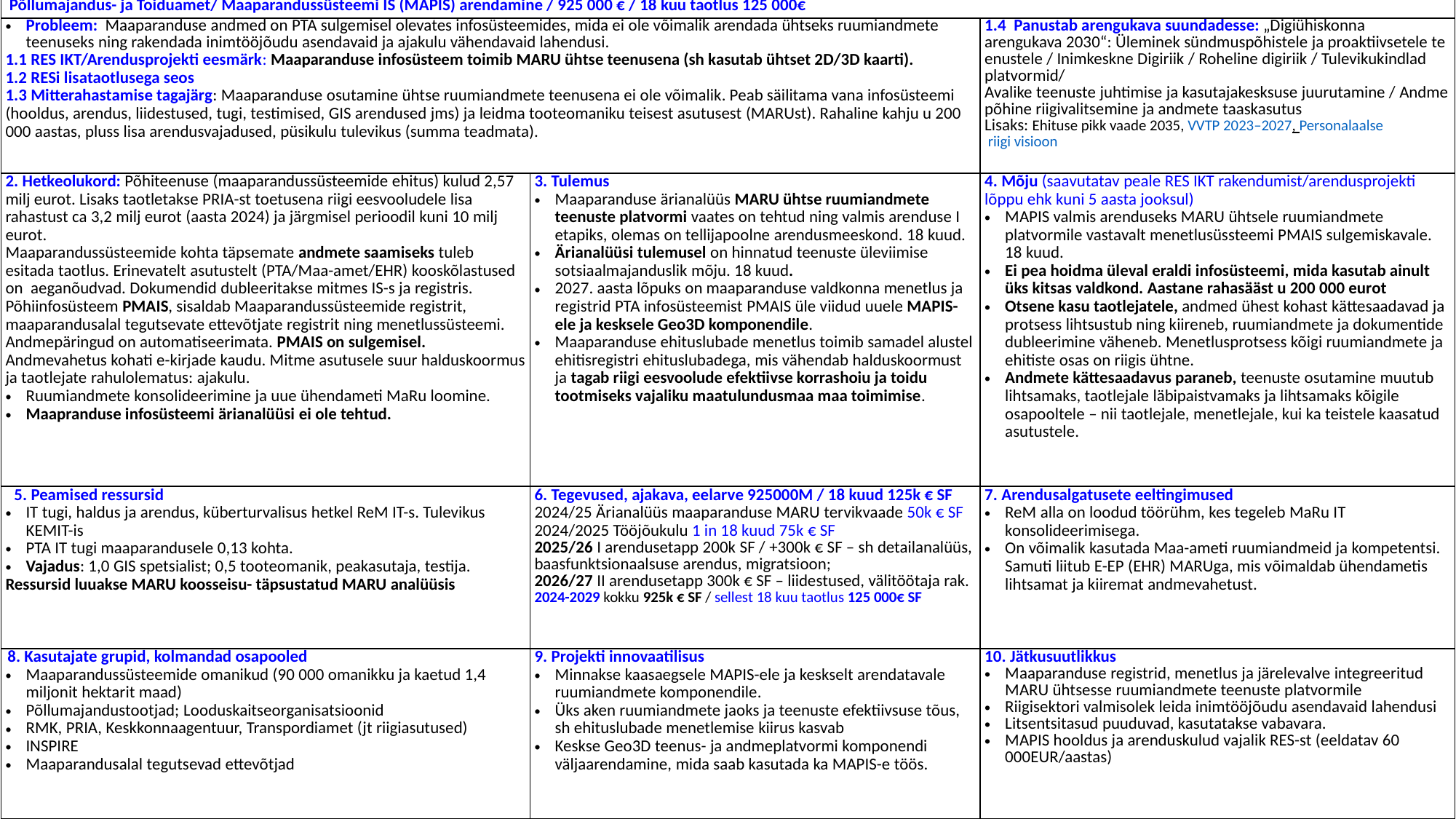

| Põllumajandus- ja Toiduamet/ Maaparandussüsteemi IS (MAPIS) arendamine / 925 000 € / 18 kuu taotlus 125 000€ |  |  |
| --- | --- | --- |
| Probleem:  Maaparanduse andmed on PTA sulgemisel olevates infosüsteemides, mida ei ole võimalik arendada ühtseks ruumiandmete teenuseks ning rakendada inimtööjõudu asendavaid ja ajakulu vähendavaid lahendusi. 1.1 RES IKT/Arendusprojekti eesmärk: Maaparanduse infosüsteem toimib MARU ühtse teenusena (sh kasutab ühtset 2D/3D kaarti). 1.2 RESi lisataotlusega seos 1.3 Mitterahastamise tagajärg: Maaparanduse osutamine ühtse ruumiandmete teenusena ei ole võimalik. Peab säilitama vana infosüsteemi (hooldus, arendus, liidestused, tugi, testimised, GIS arendused jms) ja leidma tooteomaniku teisest asutusest (MARUst). Rahaline kahju u 200 000 aastas, pluss lisa arendusvajadused, püsikulu tulevikus (summa teadmata). |  | 1.4  Panustab arengukava suundadesse: „Digiühiskonna arengukava 2030“: Üleminek sündmuspõhistele ja proaktiivsetele teenustele / Inimkeskne Digiriik / Roheline digiriik / Tulevikukindlad platvormid/  Avalike teenuste juhtimise ja kasutajakesksuse juurutamine / Andmepõhine riigivalitsemine ja andmete taaskasutus Lisaks: Ehituse pikk vaade 2035, VVTP 2023–2027, Personalaalse riigi visioon |
| 2. Hetkeolukord: Põhiteenuse (maaparandussüsteemide ehitus) kulud 2,57 milj eurot. Lisaks taotletakse PRIA-st toetusena riigi eesvooludele lisa rahastust ca 3,2 milj eurot (aasta 2024) ja järgmisel perioodil kuni 10 milj eurot. Maaparandussüsteemide kohta täpsemate andmete saamiseks tuleb esitada taotlus. Erinevatelt asutustelt (PTA/Maa-amet/EHR) kooskõlastused on  aeganõudvad. Dokumendid dubleeritakse mitmes IS-s ja registris.  Põhiinfosüsteem PMAIS, sisaldab Maaparandussüsteemide registrit, maaparandusalal tegutsevate ettevõtjate registrit ning menetlussüsteemi. Andmepäringud on automatiseerimata. PMAIS on sulgemisel. Andmevahetus kohati e-kirjade kaudu. Mitme asutusele suur halduskoormus ja taotlejate rahulolematus: ajakulu. Ruumiandmete konsolideerimine ja uue ühendameti MaRu loomine. Maapranduse infosüsteemi ärianalüüsi ei ole tehtud. | 3. Tulemus  Maaparanduse ärianalüüs MARU ühtse ruumiandmete teenuste platvormi vaates on tehtud ning valmis arenduse I etapiks, olemas on tellijapoolne arendusmeeskond. 18 kuud. Ärianalüüsi tulemusel on hinnatud teenuste üleviimise sotsiaalmajanduslik mõju. 18 kuud. 2027. aasta lõpuks on maaparanduse valdkonna menetlus ja registrid PTA infosüsteemist PMAIS üle viidud uuele MAPIS-ele ja kesksele Geo3D komponendile.  Maaparanduse ehituslubade menetlus toimib samadel alustel ehitisregistri ehituslubadega, mis vähendab halduskoormust ja tagab riigi eesvoolude efektiivse korrashoiu ja toidu tootmiseks vajaliku maatulundusmaa maa toimimise. | 4. Mõju (saavutatav peale RES IKT rakendumist/arendusprojekti lõppu ehk kuni 5 aasta jooksul) MAPIS valmis arenduseks MARU ühtsele ruumiandmete platvormile vastavalt menetlusüssteemi PMAIS sulgemiskavale. 18 kuud. Ei pea hoidma üleval eraldi infosüsteemi, mida kasutab ainult üks kitsas valdkond. Aastane rahasääst u 200 000 eurot Otsene kasu taotlejatele, andmed ühest kohast kättesaadavad ja protsess lihtsustub ning kiireneb, ruumiandmete ja dokumentide dubleerimine väheneb. Menetlusprotsess kõigi ruumiandmete ja ehitiste osas on riigis ühtne. Andmete kättesaadavus paraneb, teenuste osutamine muutub lihtsamaks, taotlejale läbipaistvamaks ja lihtsamaks kõigile osapooltele – nii taotlejale, menetlejale, kui ka teistele kaasatud asutustele. |
| 5. Peamised ressursid  IT tugi, haldus ja arendus, küberturvalisus hetkel ReM IT-s. Tulevikus KEMIT-is PTA IT tugi maaparandusele 0,13 kohta. Vajadus: 1,0 GIS spetsialist; 0,5 tooteomanik, peakasutaja, testija.  Ressursid luuakse MARU koosseisu- täpsustatud MARU analüüsis | 6. Tegevused, ajakava, eelarve 925000M / 18 kuud 125k € SF 2024/25 Ärianalüüs maaparanduse MARU tervikvaade 50k € SF 2024/2025 Tööjõukulu 1 in 18 kuud 75k € SF 2025/26 I arendusetapp 200k SF / +300k € SF – sh detailanalüüs, baasfunktsionaalsuse arendus, migratsioon; 2026/27 II arendusetapp 300k € SF – liidestused, välitöötaja rak. 2024-2029 kokku 925k € SF / sellest 18 kuu taotlus 125 000€ SF | 7. Arendusalgatusete eeltingimused ReM alla on loodud töörühm, kes tegeleb MaRu IT konsolideerimisega. On võimalik kasutada Maa-ameti ruumiandmeid ja kompetentsi. Samuti liitub E-EP (EHR) MARUga, mis võimaldab ühendametis lihtsamat ja kiiremat andmevahetust. |
| 8. Kasutajate grupid, kolmandad osapooled Maaparandussüsteemide omanikud (90 000 omanikku ja kaetud 1,4 miljonit hektarit maad) Põllumajandustootjad; Looduskaitseorganisatsioonid RMK, PRIA, Keskkonnaagentuur, Transpordiamet (jt riigiasutused) INSPIRE Maaparandusalal tegutsevad ettevõtjad | 9. Projekti innovaatilisus Minnakse kaasaegsele MAPIS-ele ja keskselt arendatavale ruumiandmete komponendile. Üks aken ruumiandmete jaoks ja teenuste efektiivsuse tõus, sh ehituslubade menetlemise kiirus kasvab  Keskse Geo3D teenus- ja andmeplatvormi komponendi väljaarendamine, mida saab kasutada ka MAPIS-e töös. | 10. Jätkusuutlikkus Maaparanduse registrid, menetlus ja järelevalve integreeritud MARU ühtsesse ruumiandmete teenuste platvormile Riigisektori valmisolek leida inimtööjõudu asendavaid lahendusi Litsentsitasud puuduvad, kasutatakse vabavara. MAPIS hooldus ja arenduskulud vajalik RES-st (eeldatav 60 000EUR/aastas) |